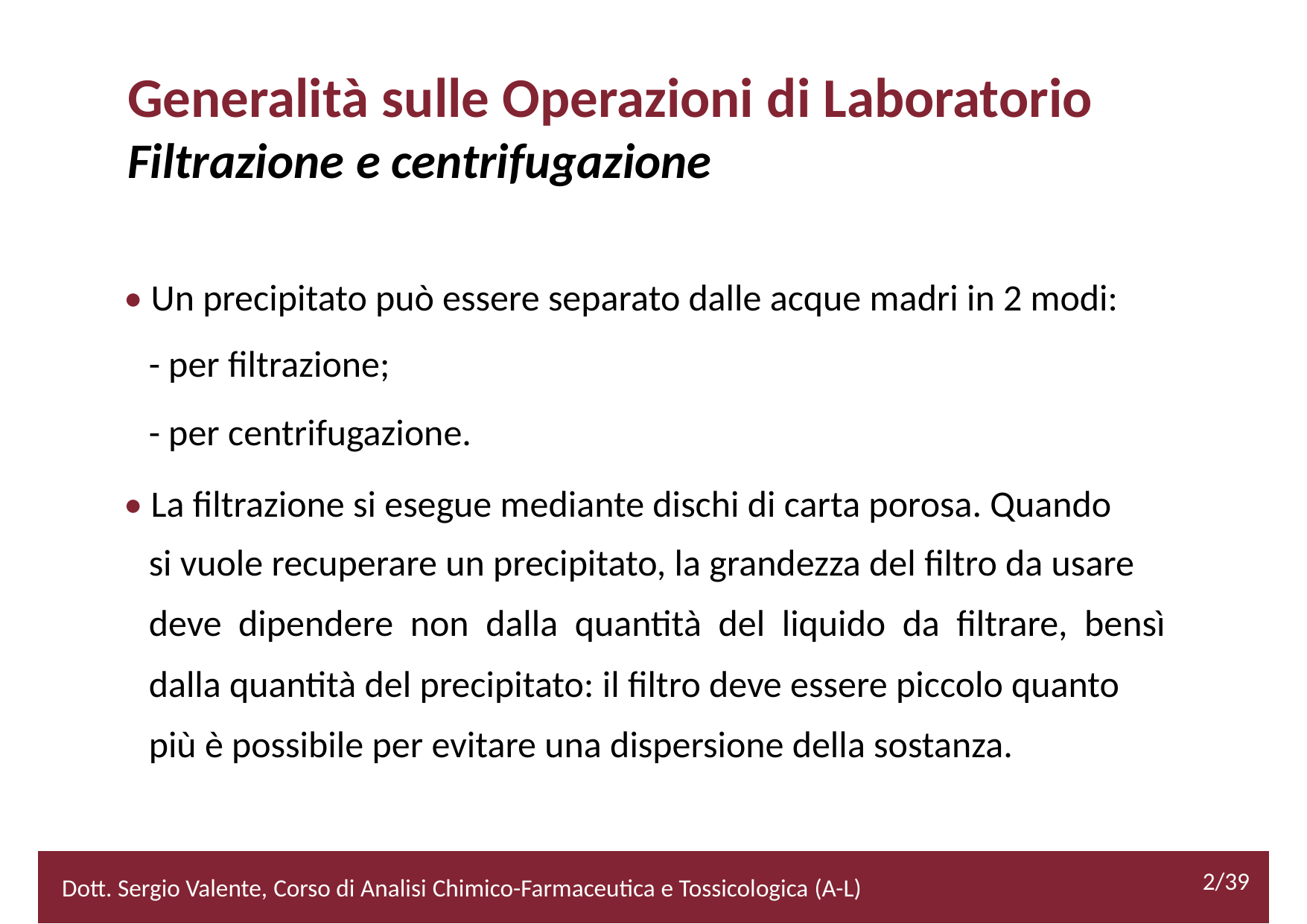

Generalità sulle Operazioni di Laboratorio
Filtrazione e centrifugazione
• Un precipitato può essere separato dalle acque madri in 2 modi:

		- per filtrazione;

		- per centrifugazione.

• La filtrazione si esegue mediante dischi di carta porosa. Quando

		si vuole recuperare un precipitato, la grandezza del filtro da usare

		deve  dipendere  non  dalla  quantità  del  liquido  da  filtrare,  bensì

		dalla quantità del precipitato: il filtro deve essere piccolo quanto

		più è possibile per evitare una dispersione della sostanza.

			2/39

2/39
2/52
Dott. Sergio Valente, Corso di Analisi Chimico-Farmaceutica e Tossicologica (A-L)